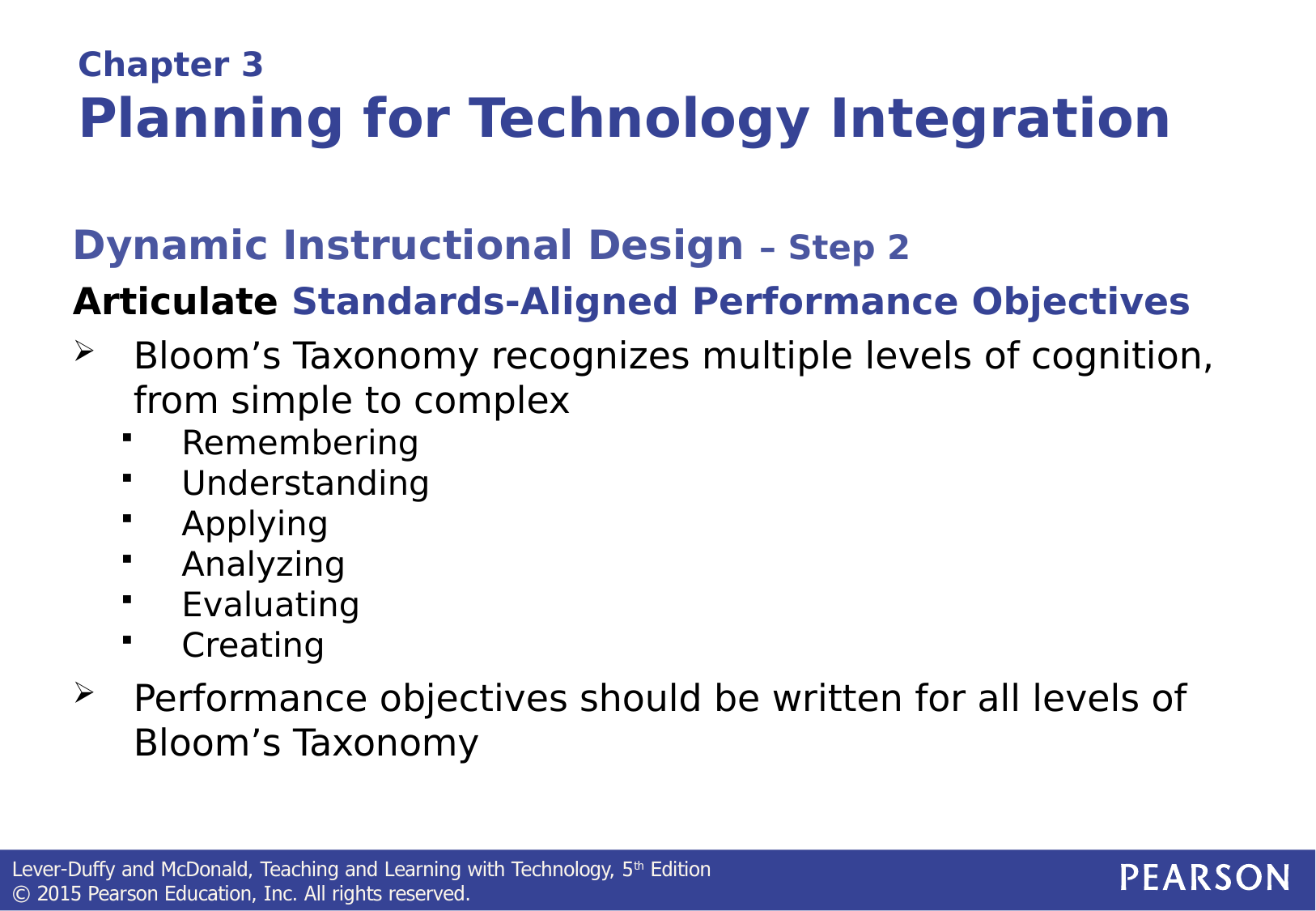

# Chapter 3 Planning for Technology Integration
Dynamic Instructional Design – Step 2
Articulate Standards-Aligned Performance Objectives
Bloom’s Taxonomy recognizes multiple levels of cognition, from simple to complex
Remembering
Understanding
Applying
Analyzing
Evaluating
Creating
Performance objectives should be written for all levels of Bloom’s Taxonomy